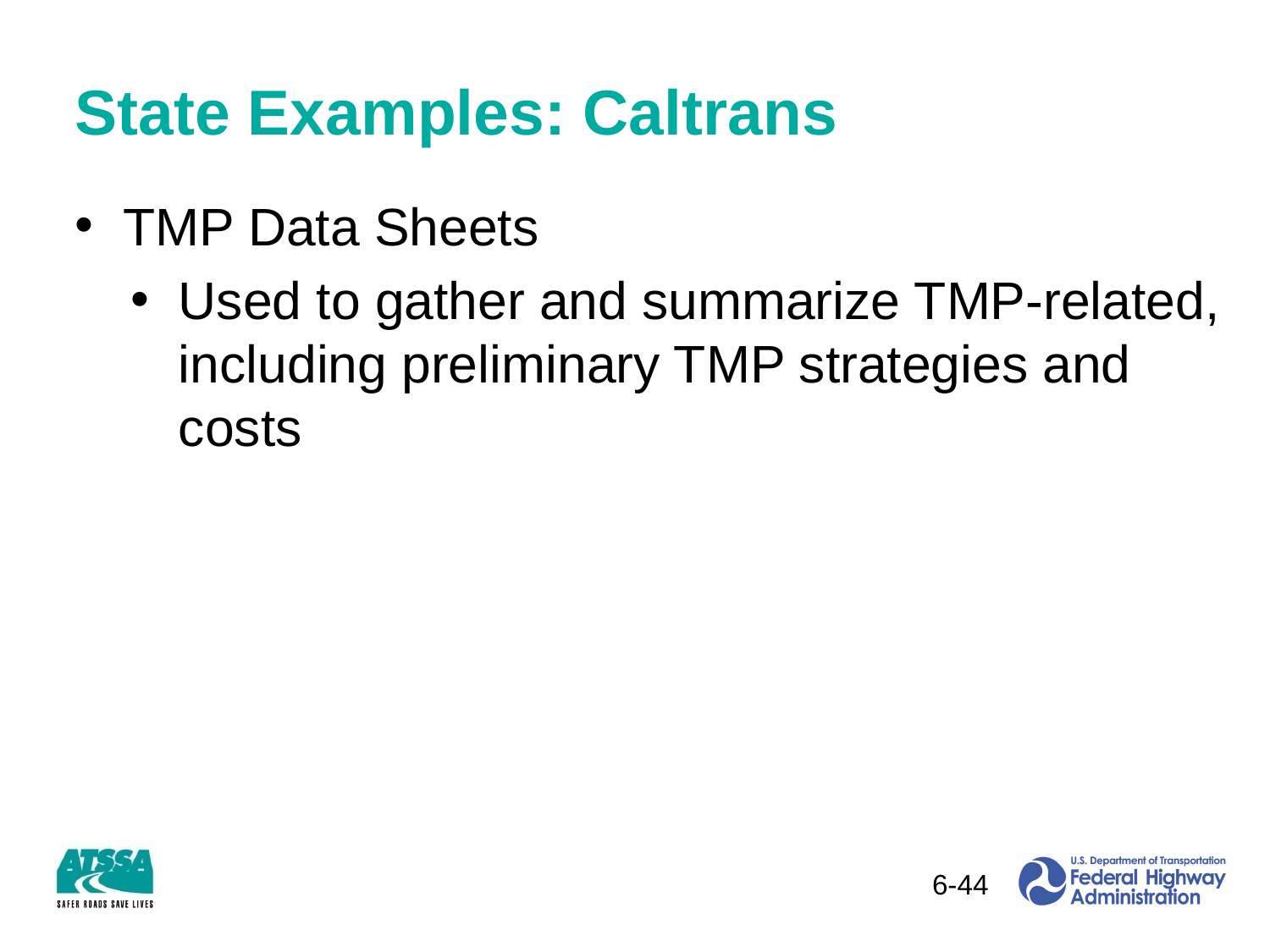

# State Examples: Caltrans
TMP Data Sheets
Used to gather and summarize TMP-related, including preliminary TMP strategies and costs